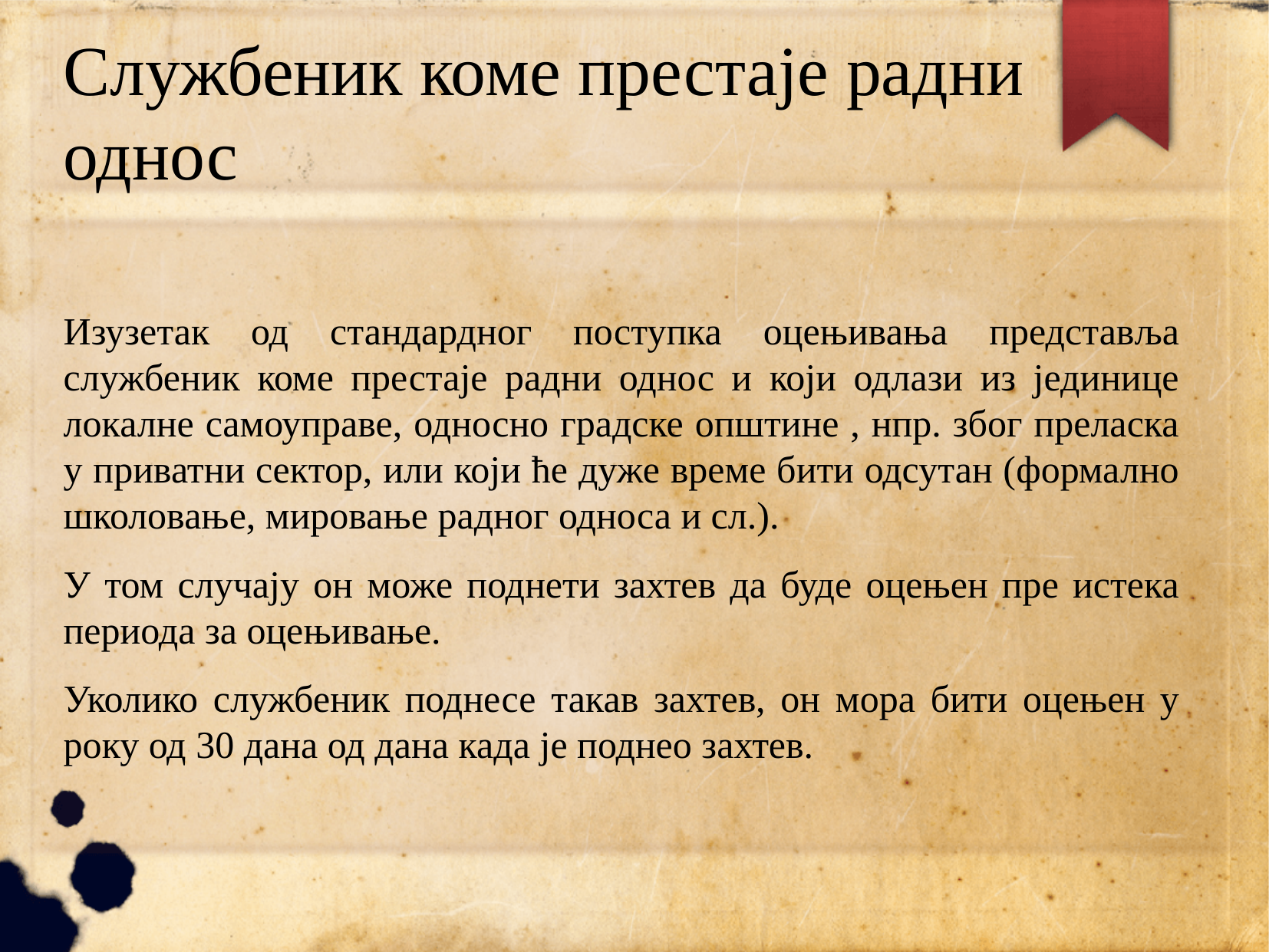

# Службеник коме престаје радни однос

Изузетак од стандардног поступка оцењивања представља службеник коме престаје радни однос и који одлази из јединице локалне самоуправе, односно градске општине , нпр. због преласка у приватни сектор, или који ће дуже време бити одсутан (формално школовање, мировање радног односа и сл.).
У том случају он може поднети захтев да буде оцењен пре истека периода за оцењивање.
Уколико службеник поднесе такав захтев, он мора бити оцењен у року од 30 дана од дана када је поднео захтев.